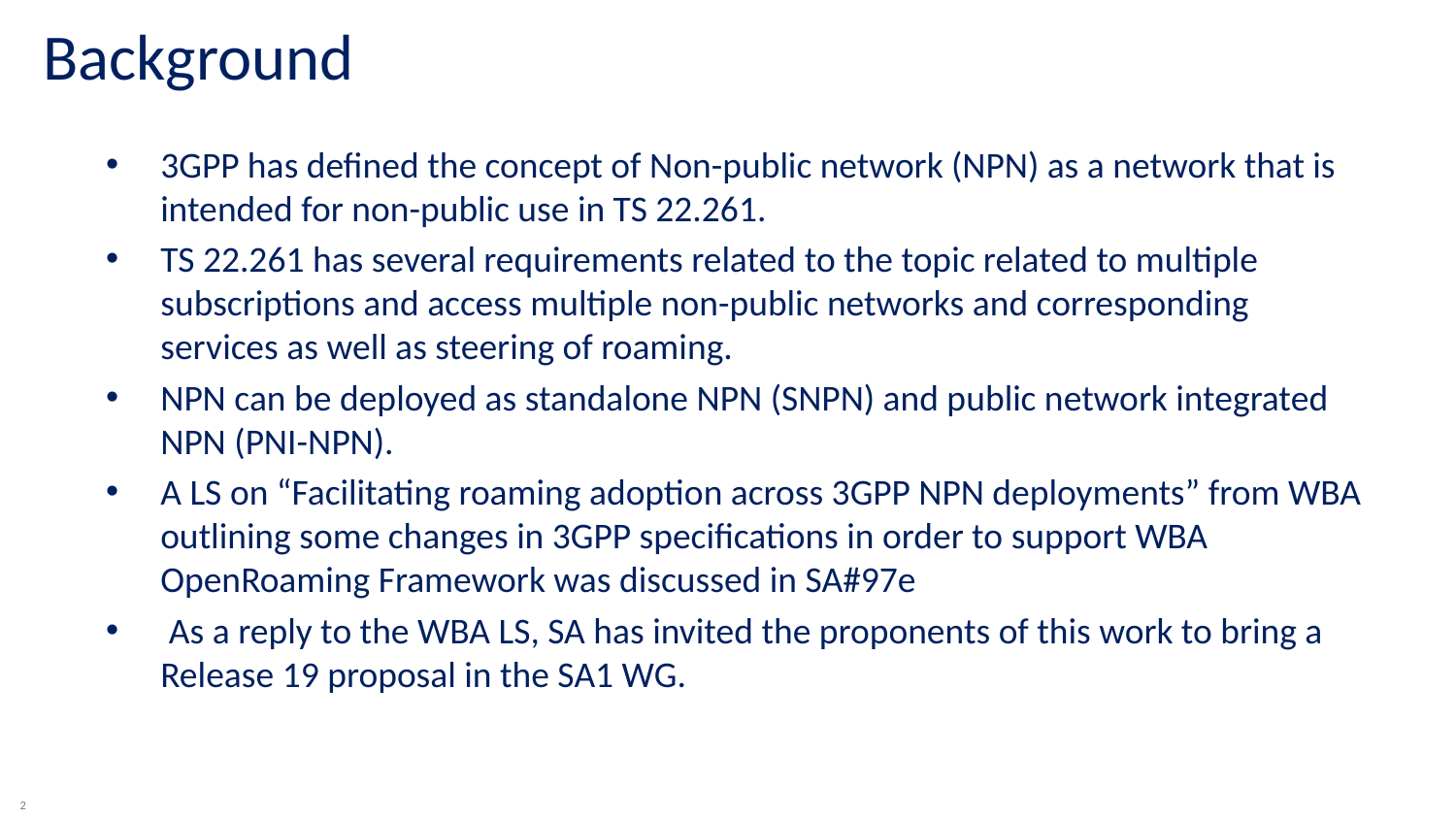

Background
3GPP has defined the concept of Non-public network (NPN) as a network that is intended for non-public use in TS 22.261.
TS 22.261 has several requirements related to the topic related to multiple subscriptions and access multiple non-public networks and corresponding services as well as steering of roaming.
NPN can be deployed as standalone NPN (SNPN) and public network integrated NPN (PNI-NPN).
A LS on “Facilitating roaming adoption across 3GPP NPN deployments” from WBA outlining some changes in 3GPP specifications in order to support WBA OpenRoaming Framework was discussed in SA#97e
 As a reply to the WBA LS, SA has invited the proponents of this work to bring a Release 19 proposal in the SA1 WG.